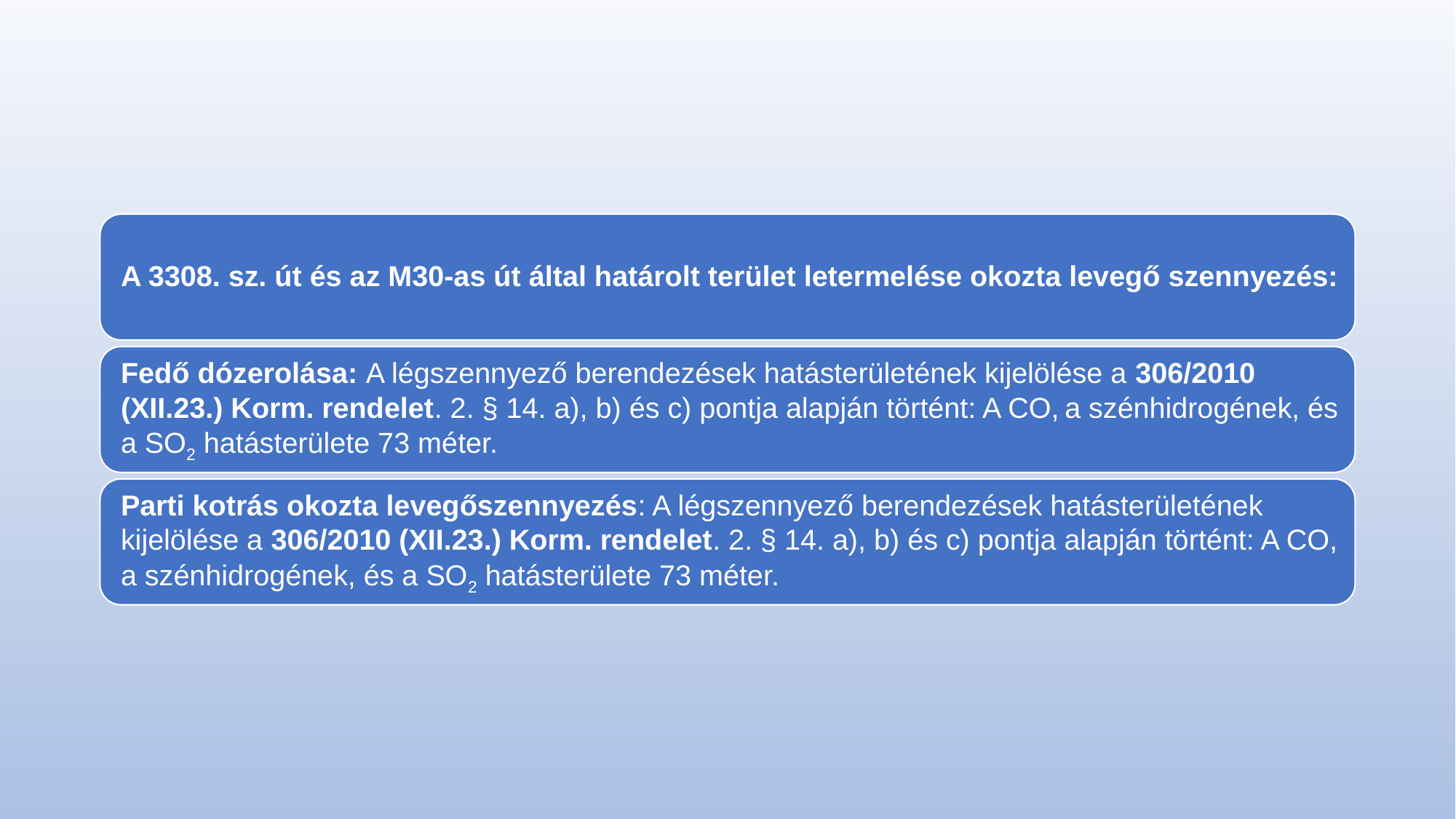

A 3308. sz. út és az M30-as út által határolt terület letermelése okozta levegő szennyezés:
Fedő dózerolása: A légszennyező berendezések hatásterületének kijelölése a 306/2010 (XII.23.) Korm. rendelet. 2. § 14. a), b) és c) pontja alapján történt: A CO, a szénhidrogének, és a SO2 hatásterülete 73 méter.
Parti kotrás okozta levegőszennyezés: A légszennyező berendezések hatásterületének kijelölése a 306/2010 (XII.23.) Korm. rendelet. 2. § 14. a), b) és c) pontja alapján történt: A CO, a szénhidrogének, és a SO2 hatásterülete 73 méter.